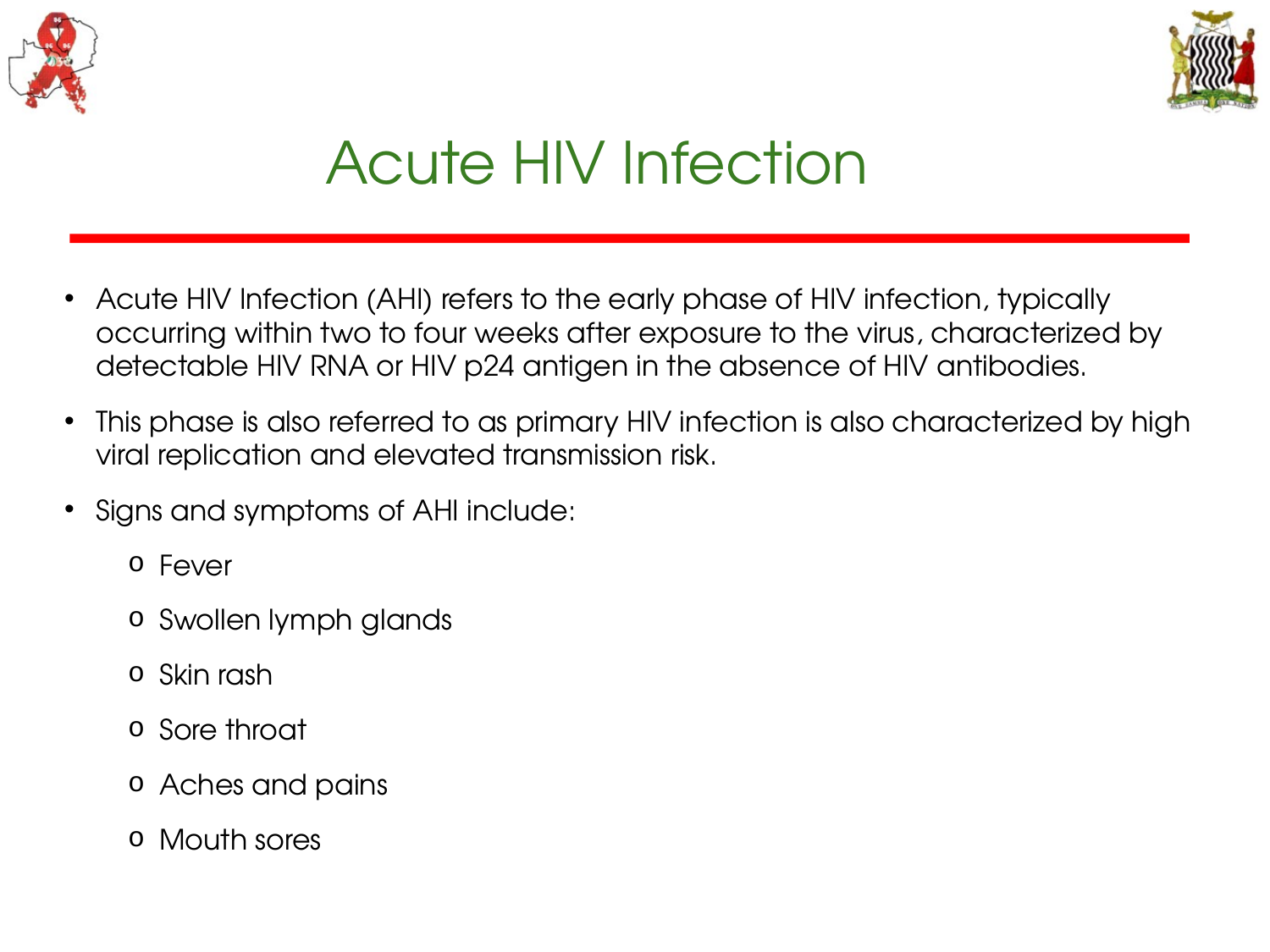

# Acute HIV Infection
Acute HIV Infection (AHI) refers to the early phase of HIV infection, typically occurring within two to four weeks after exposure to the virus, characterized by detectable HIV RNA or HIV p24 antigen in the absence of HIV antibodies.
This phase is also referred to as primary HIV infection is also characterized by high viral replication and elevated transmission risk.
Signs and symptoms of AHI include:
Fever
Swollen lymph glands
Skin rash
Sore throat
Aches and pains
Mouth sores